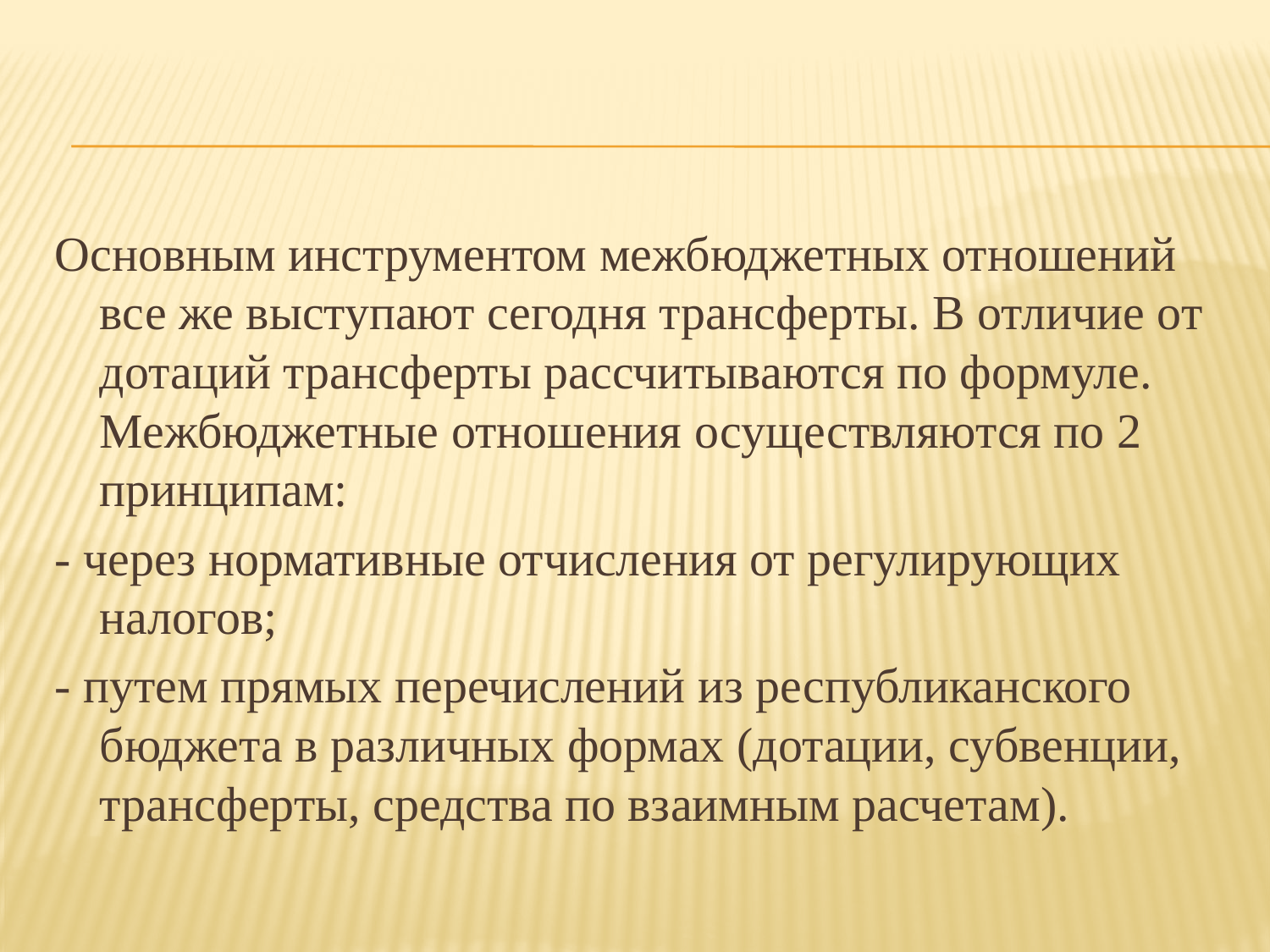

Основным инструментом межбюджетных отношений все же выступают сегодня трансферты. В отличие от дотаций трансферты рассчитываются по формуле. Межбюджетные отношения осуществляются по 2 принципам:
- через нормативные отчисления от регулирующих налогов;
- путем прямых перечислений из республиканского бюджета в различных формах (дотации, субвенции, трансферты, средства по взаимным расчетам).